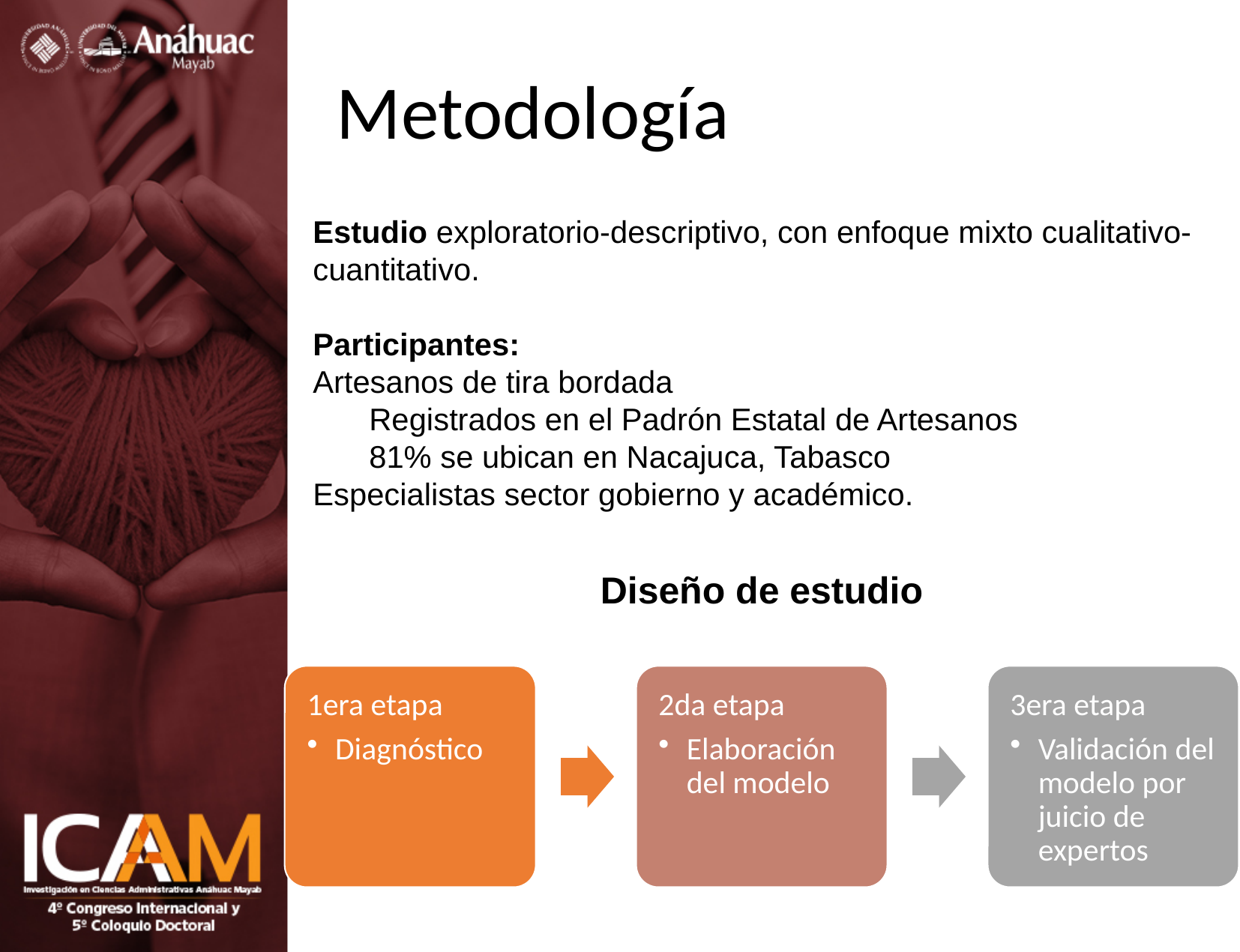

# Metodología
Estudio exploratorio-descriptivo, con enfoque mixto cualitativo-cuantitativo.

Participantes:
Artesanos de tira bordada
Registrados en el Padrón Estatal de Artesanos
81% se ubican en Nacajuca, Tabasco
Especialistas sector gobierno y académico.

1era etapa
Diagnóstico

2da etapa
Elaboración del modelo

3era etapa
Validación del modelo por juicio de expertos
Diseño de estudio